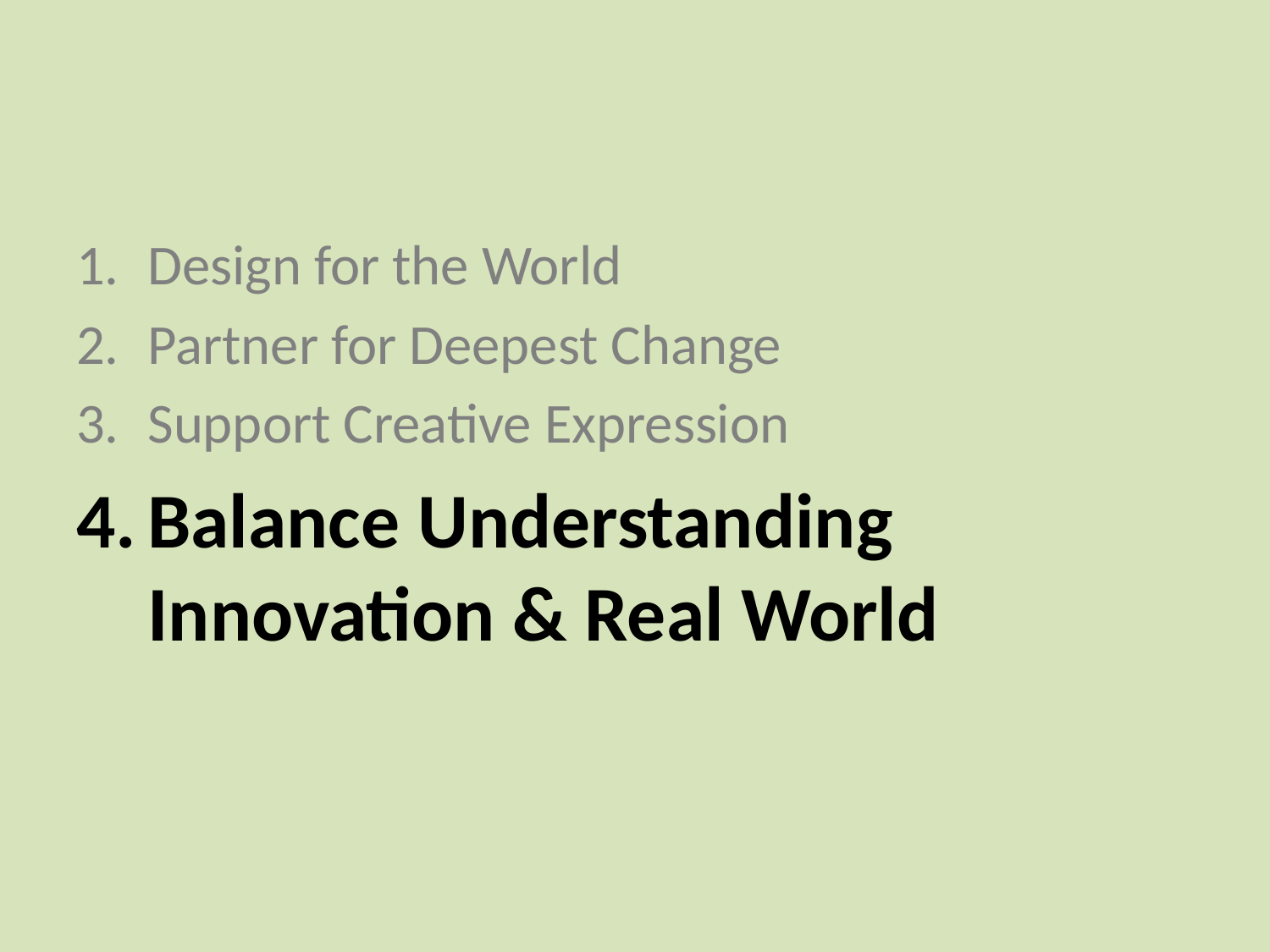

Design for the World
Partner for Deepest Change
Support Creative Expression
Balance Understanding Innovation & Real World